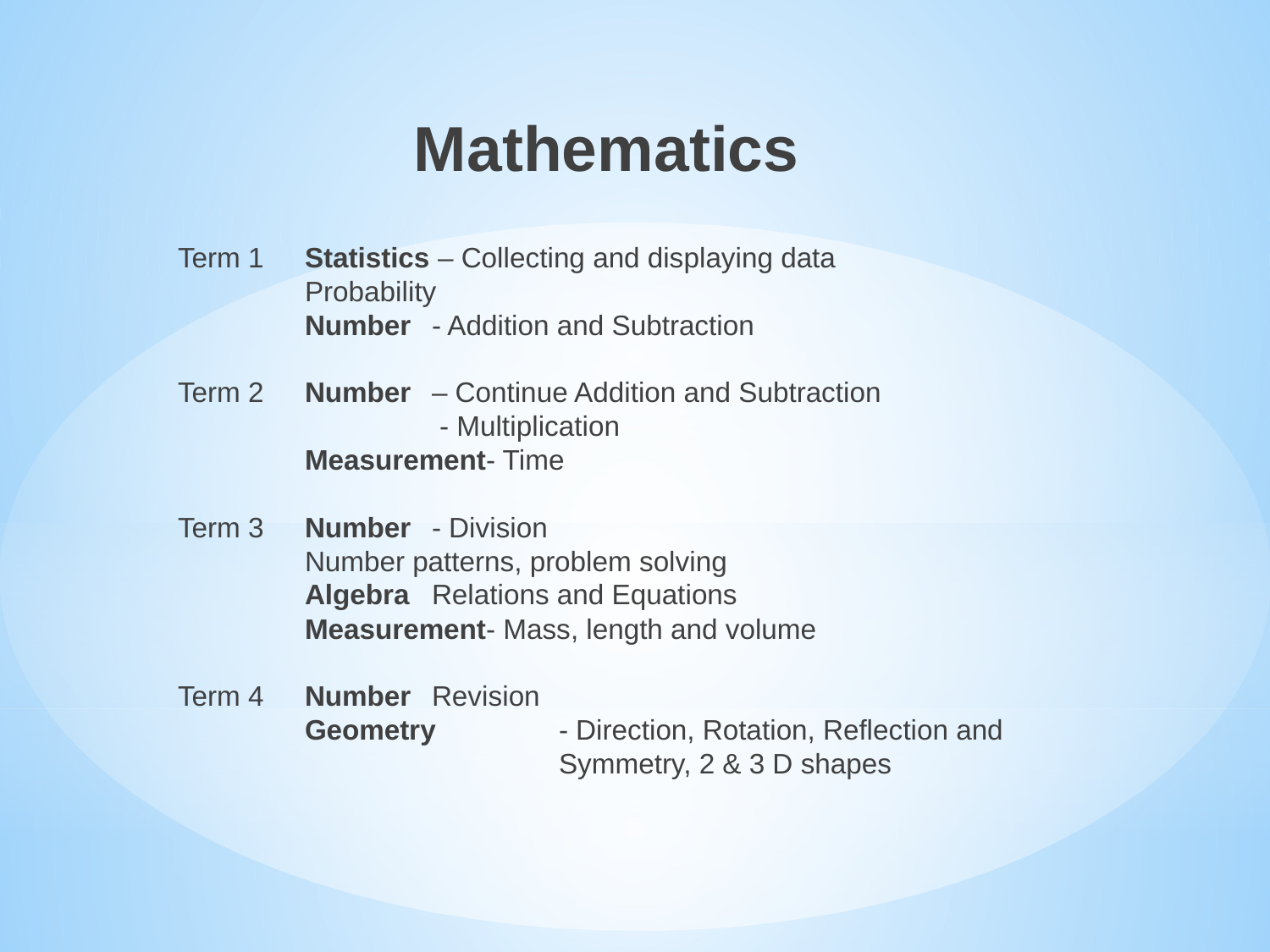

Mathematics

Term 1 	Statistics – Collecting and displaying data
	Probability
	Number 	- Addition and Subtraction
Term 2	Number 	– Continue Addition and Subtraction
		 - Multiplication
	Measurement- Time
Term 3	Number	- Division
	Number patterns, problem solving
	Algebra	Relations and Equations
	Measurement- Mass, length and volume
Term 4	Number 	Revision
	Geometry	- Direction, Rotation, Reflection and
			Symmetry, 2 & 3 D shapes
#